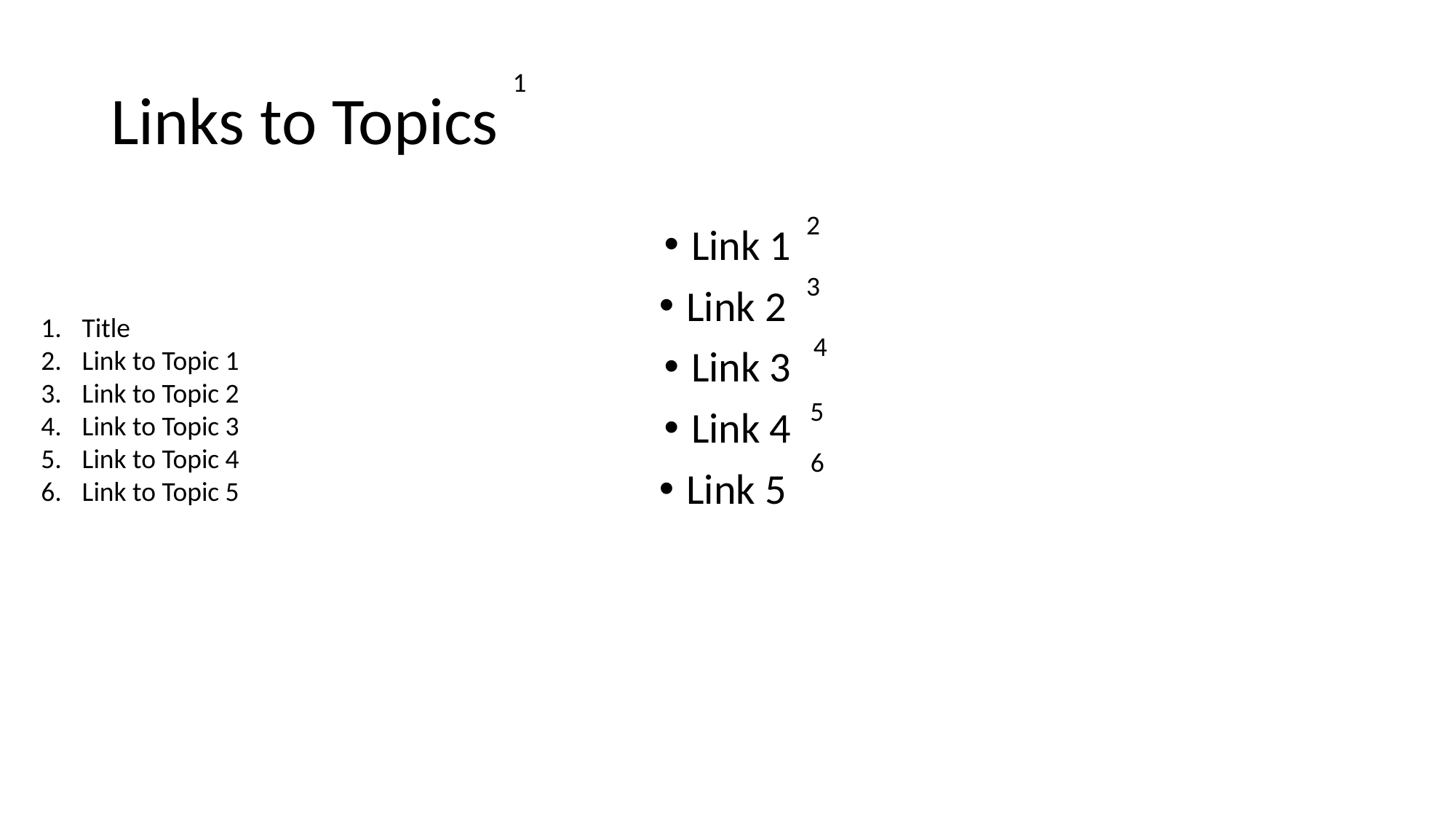

# Links to Topics
1
2
Link 1
Link 2
Link 3
Link 4
Link 5
3
Title
Link to Topic 1
Link to Topic 2
Link to Topic 3
Link to Topic 4
Link to Topic 5
4
5
6